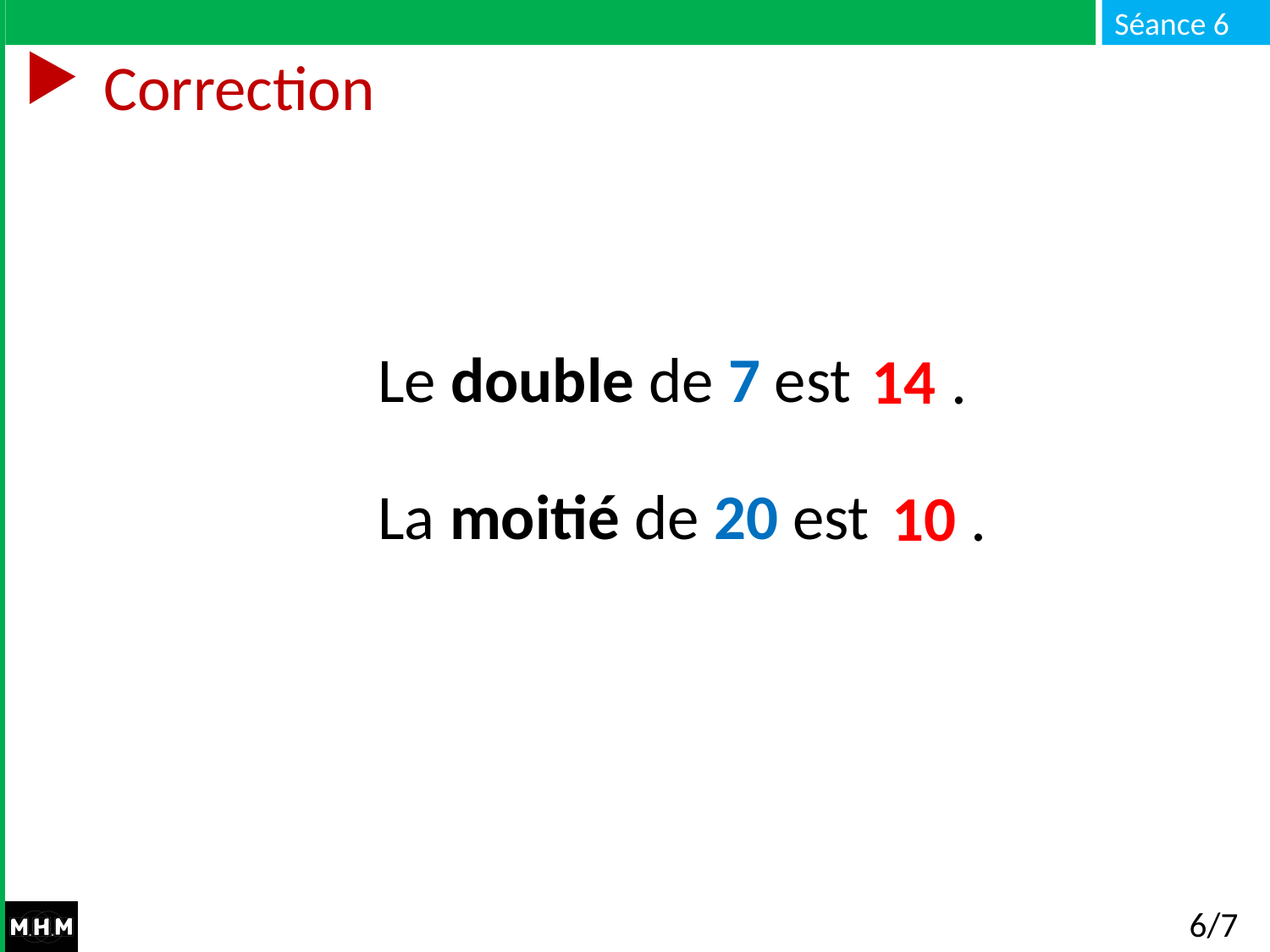

# Correction
Le double de 7 est …

La moitié de 20 est …
14 .
10 .
6/7